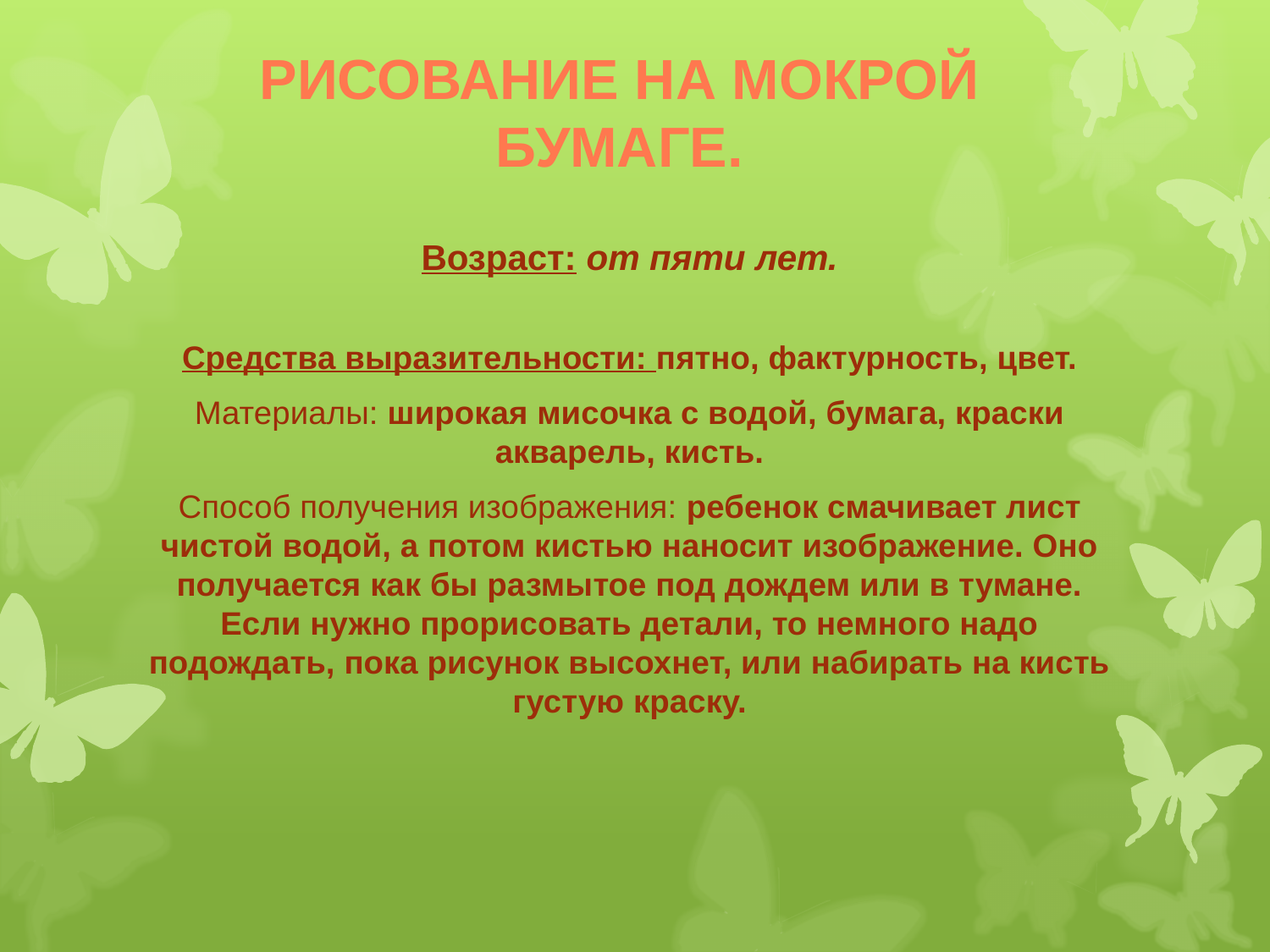

# Рисование на мокрой бумаге.
Возраст: от пяти лет.
Средства выразительности: пятно, фактурность, цвет.
Материалы: широкая мисочка с водой, бумага, краски акварель, кисть.
Способ получения изображения: ребенок смачивает лист чистой водой, а потом кистью наносит изображение. Оно получается как бы размытое под дождем или в тумане. Если нужно прорисовать детали, то немного надо подождать, пока рисунок высохнет, или набирать на кисть густую краску.